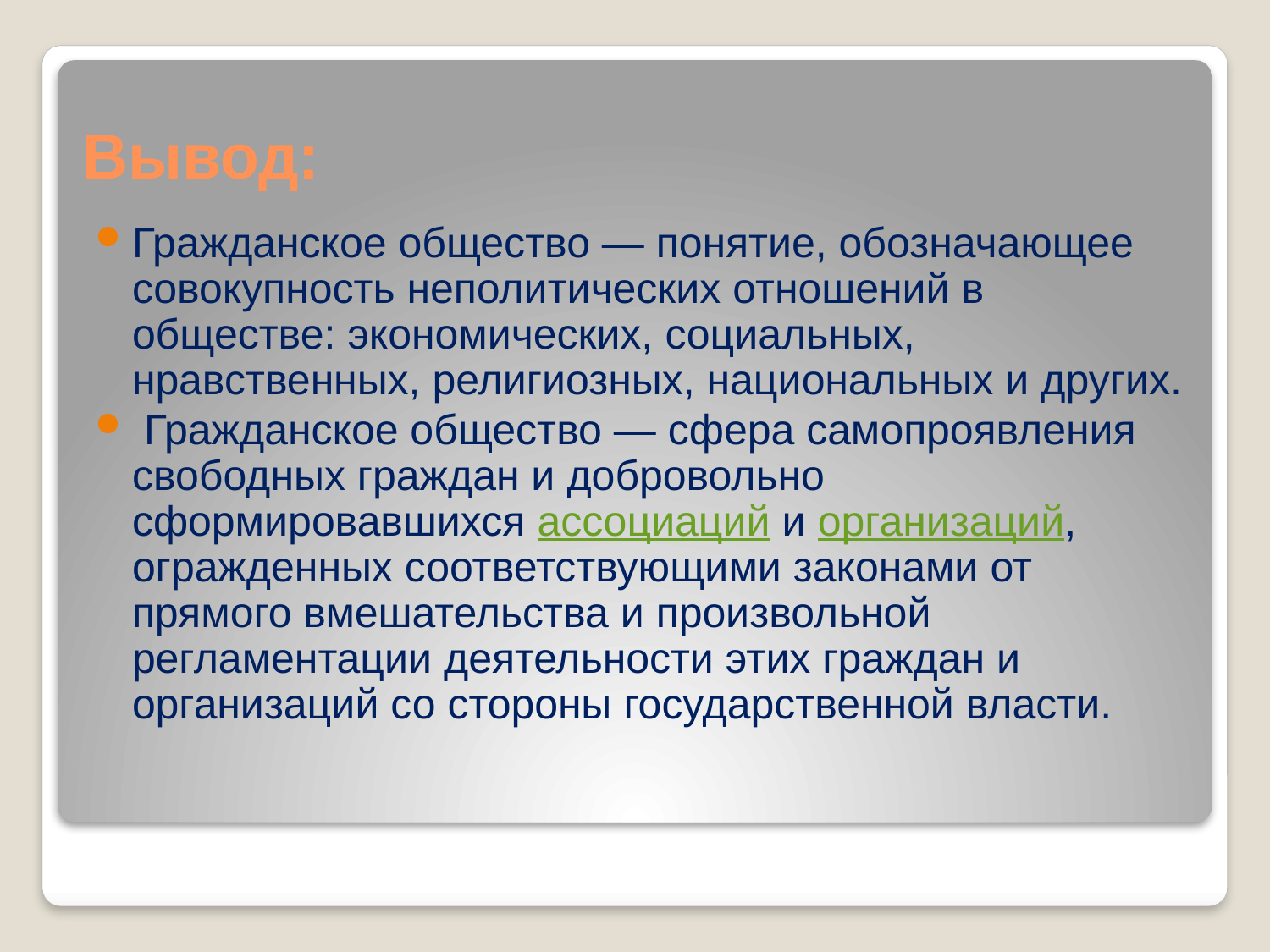

# Вывод:
Гражданское общество — понятие, обозначающее совокупность неполитических отношений в обществе: экономических, социальных, нравственных, религиозных, национальных и других.
 Гражданское общество — сфера самопроявления свободных граждан и добровольно сформировавшихся ассоциаций и организаций, огражденных соответствующими законами от прямого вмешательства и произвольной регламентации деятельности этих граждан и организаций со стороны государственной власти.